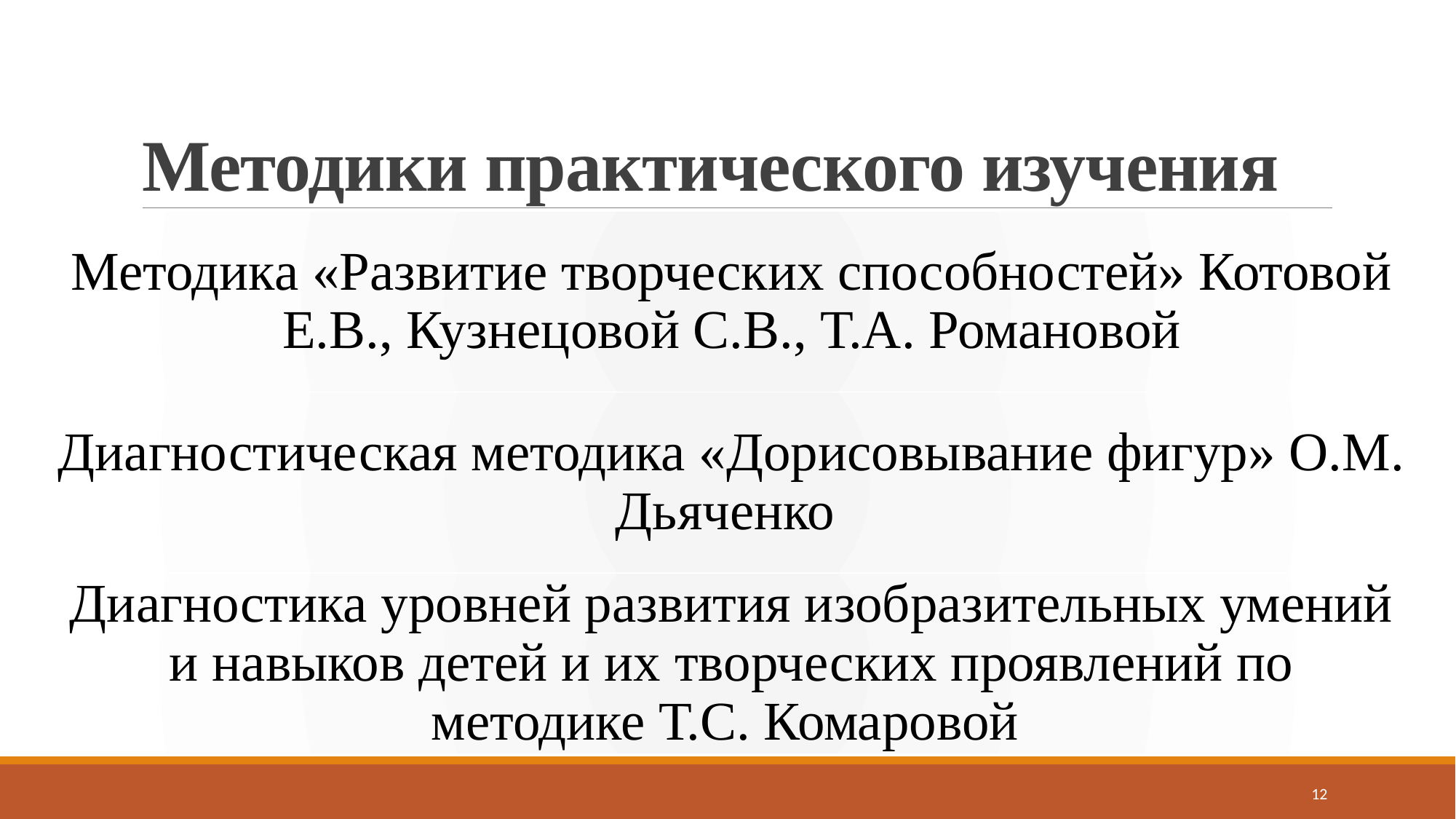

# Методики практического изучения
Методика «Развитие творческих способностей» Котовой Е.В., Кузнецовой С.В., Т.А. Романовой
Диагностическая методика «Дорисовывание фигур» О.М. Дьяченко
Диагностика уровней развития изобразительных умений и навыков детей и их творческих проявлений по методике Т.С. Комаровой
12